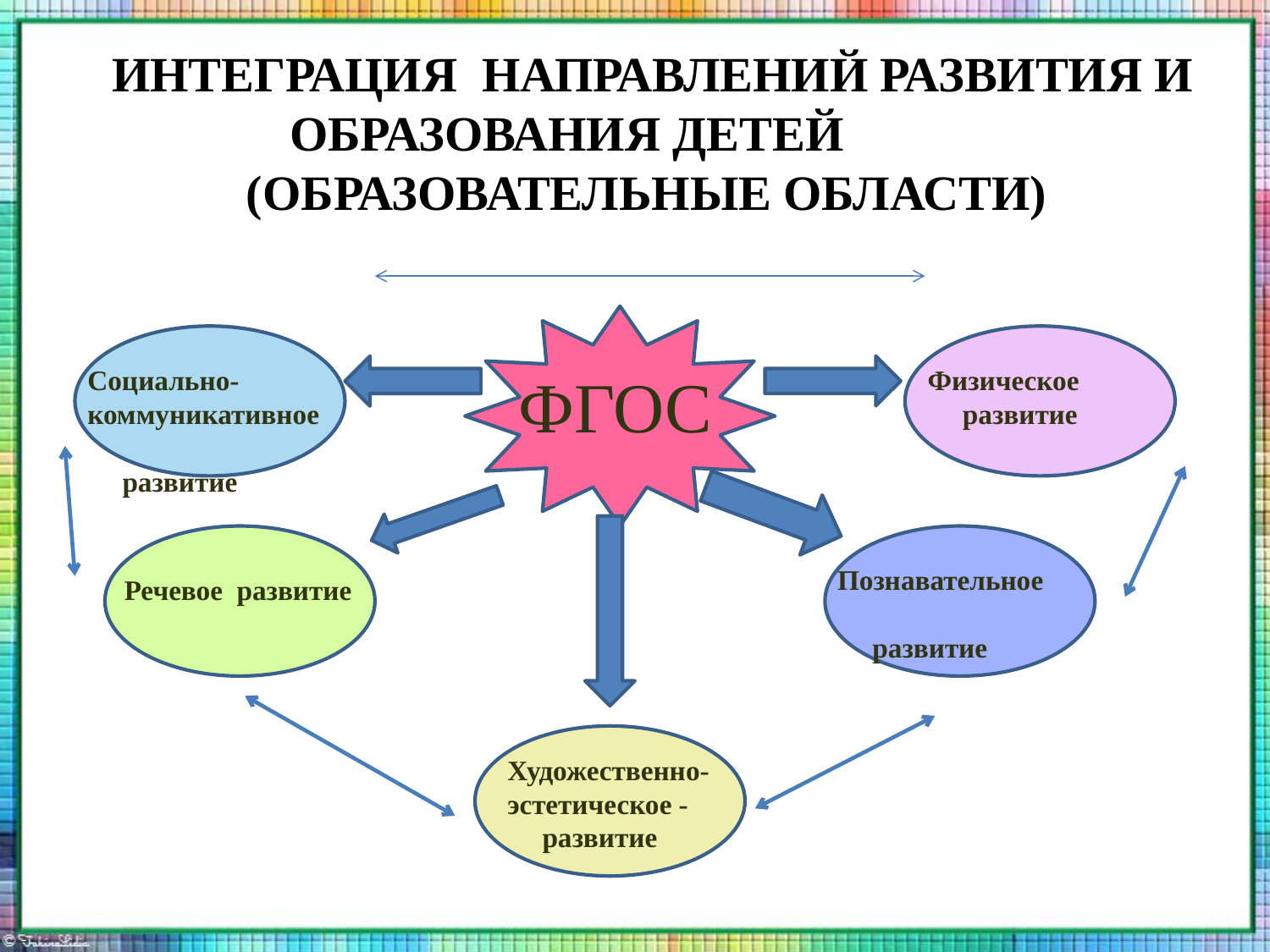

ИНТЕГРАЦИЯ  НАПРАВЛЕНИЙ РАЗВИТИЯ И ОБРАЗОВАНИЯ ДЕТЕЙ               (ОБРАЗОВАТЕЛЬНЫЕ ОБЛАСТИ)

Социально-коммуникативное
     развитие
ФГОС
Физическое
     развитие

Познавательное
     развитие
 Речевое  развитие

Художественно- эстетическое -
     развитие